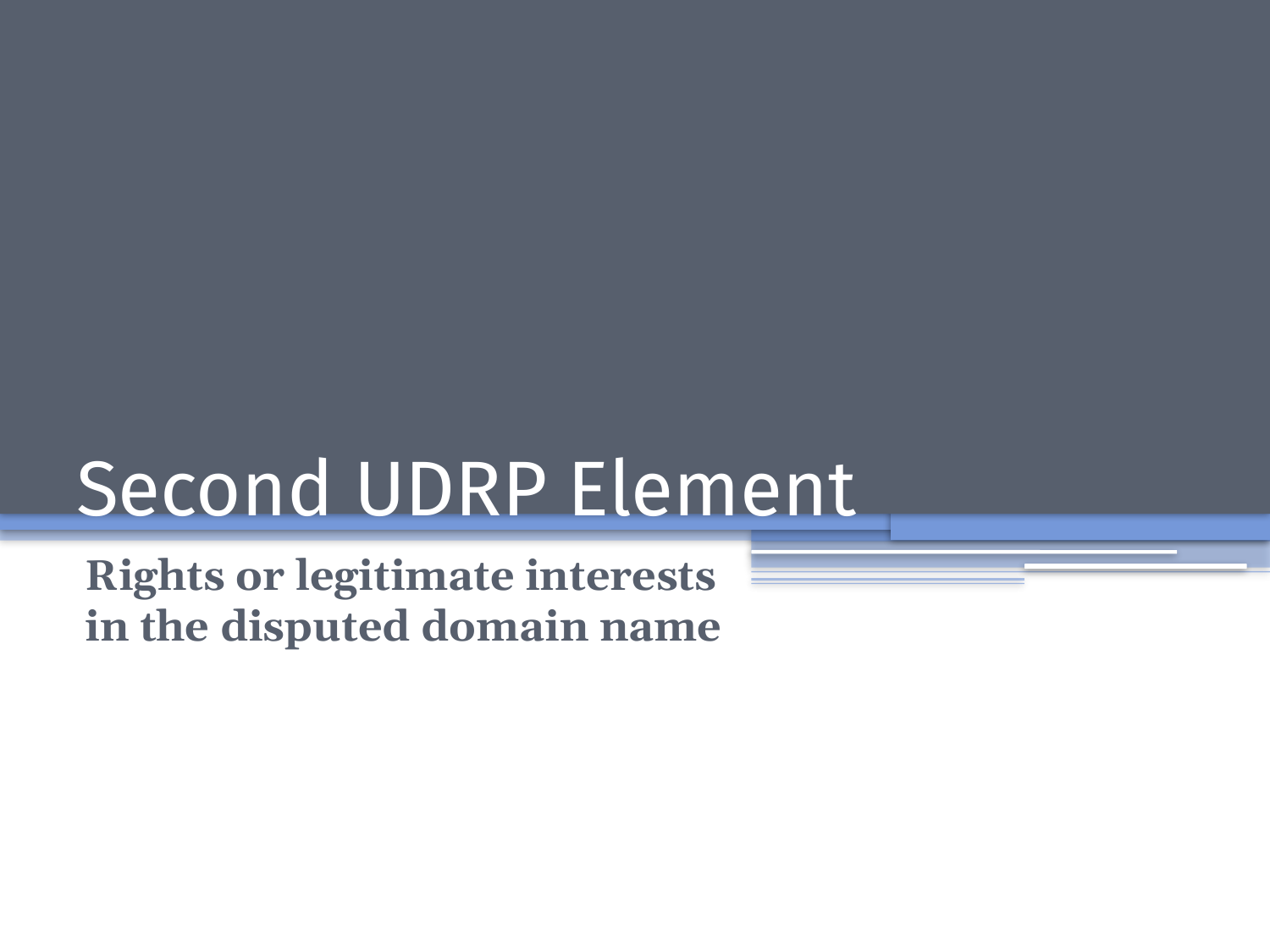

# Second UDRP Element
Rights or legitimate interests in the disputed domain name